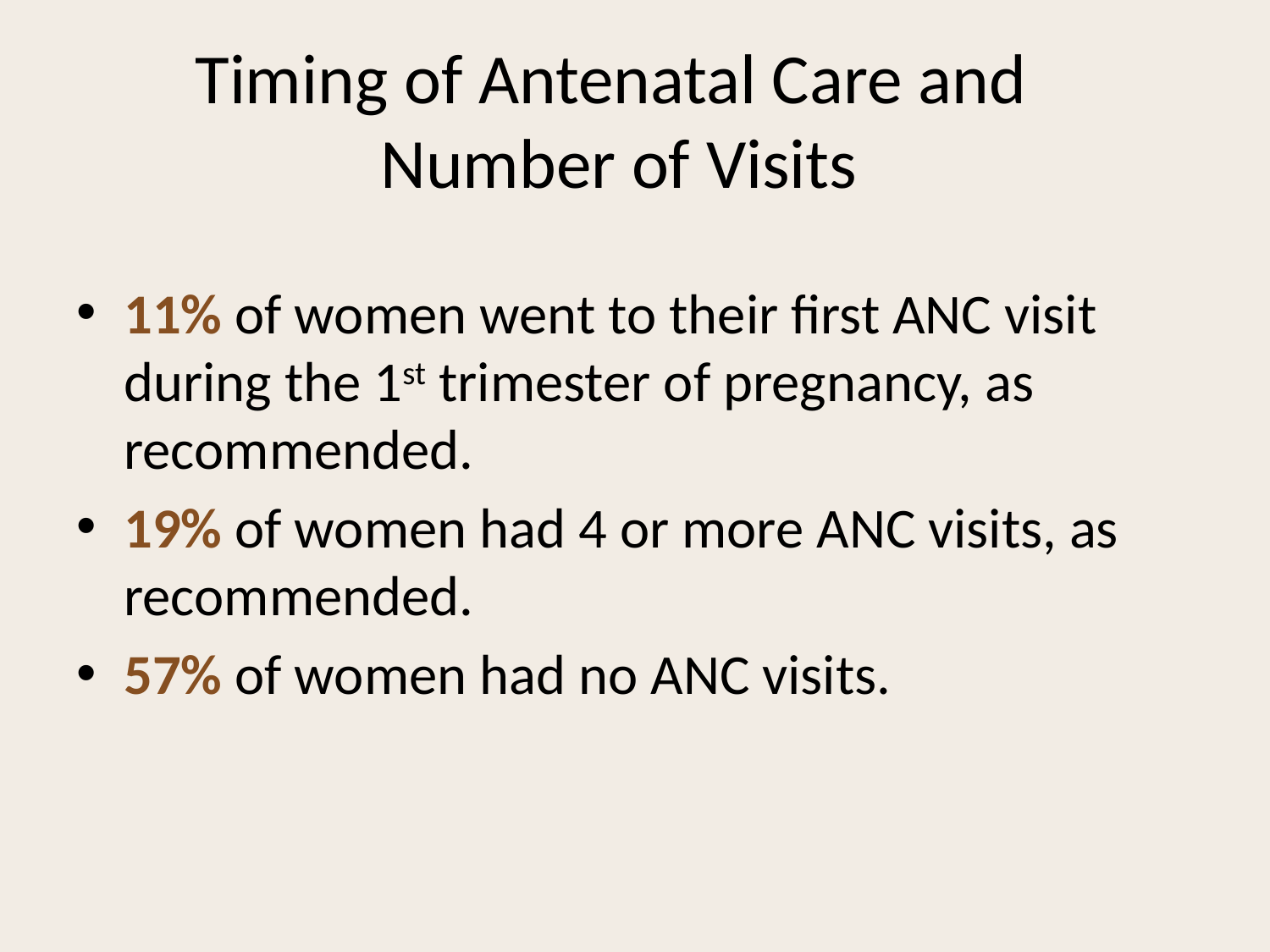

# Timing of Antenatal Care and Number of Visits
11% of women went to their first ANC visit during the 1st trimester of pregnancy, as recommended.
19% of women had 4 or more ANC visits, as recommended.
57% of women had no ANC visits.